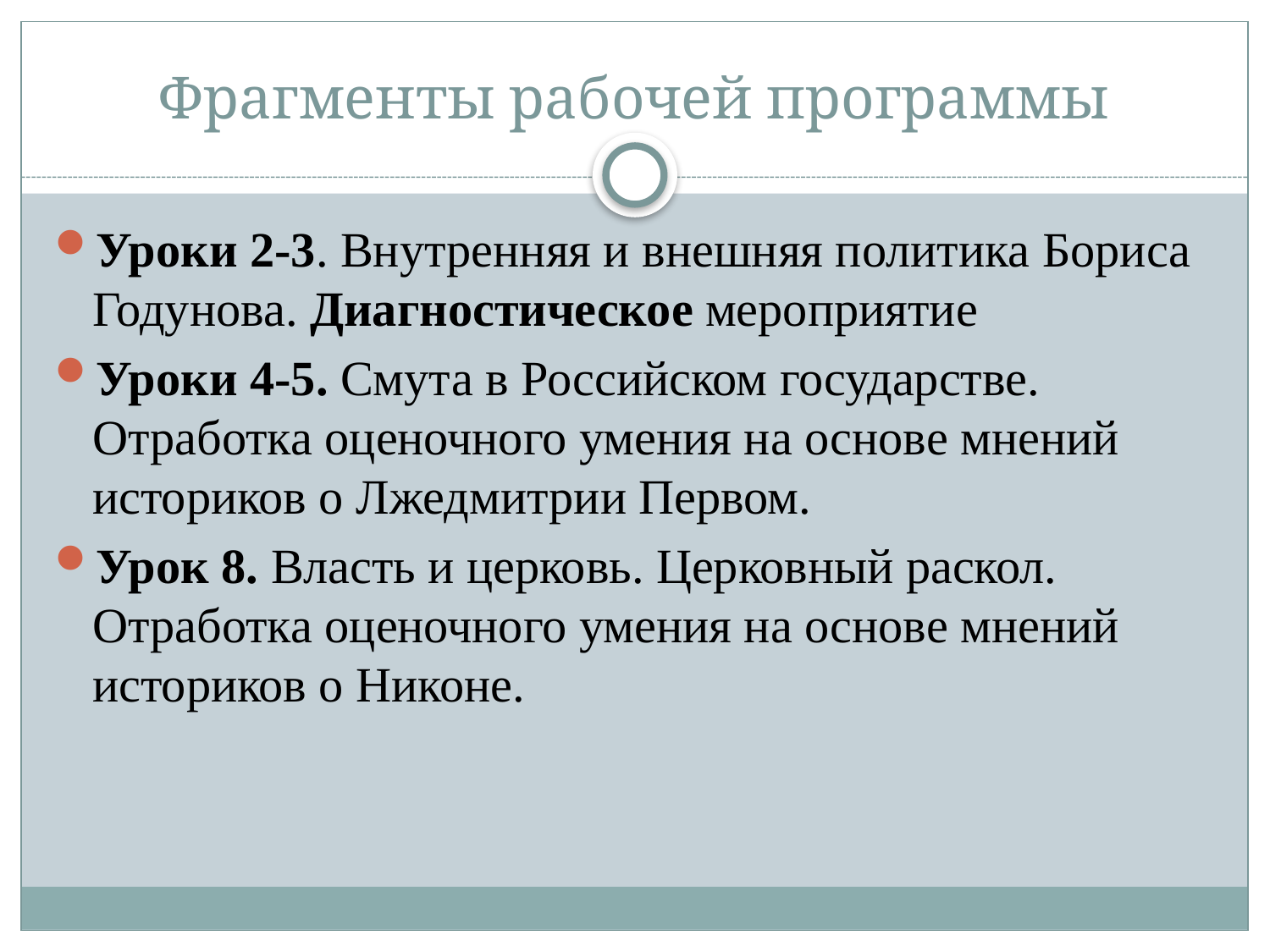

Фрагменты рабочей программы
Уроки 2-3. Внутренняя и внешняя политика Бориса Годунова. Диагностическое мероприятие
Уроки 4-5. Смута в Российском государстве. Отработка оценочного умения на основе мнений историков о Лжедмитрии Первом.
Урок 8. Власть и церковь. Церковный раскол. Отработка оценочного умения на основе мнений историков о Никоне.